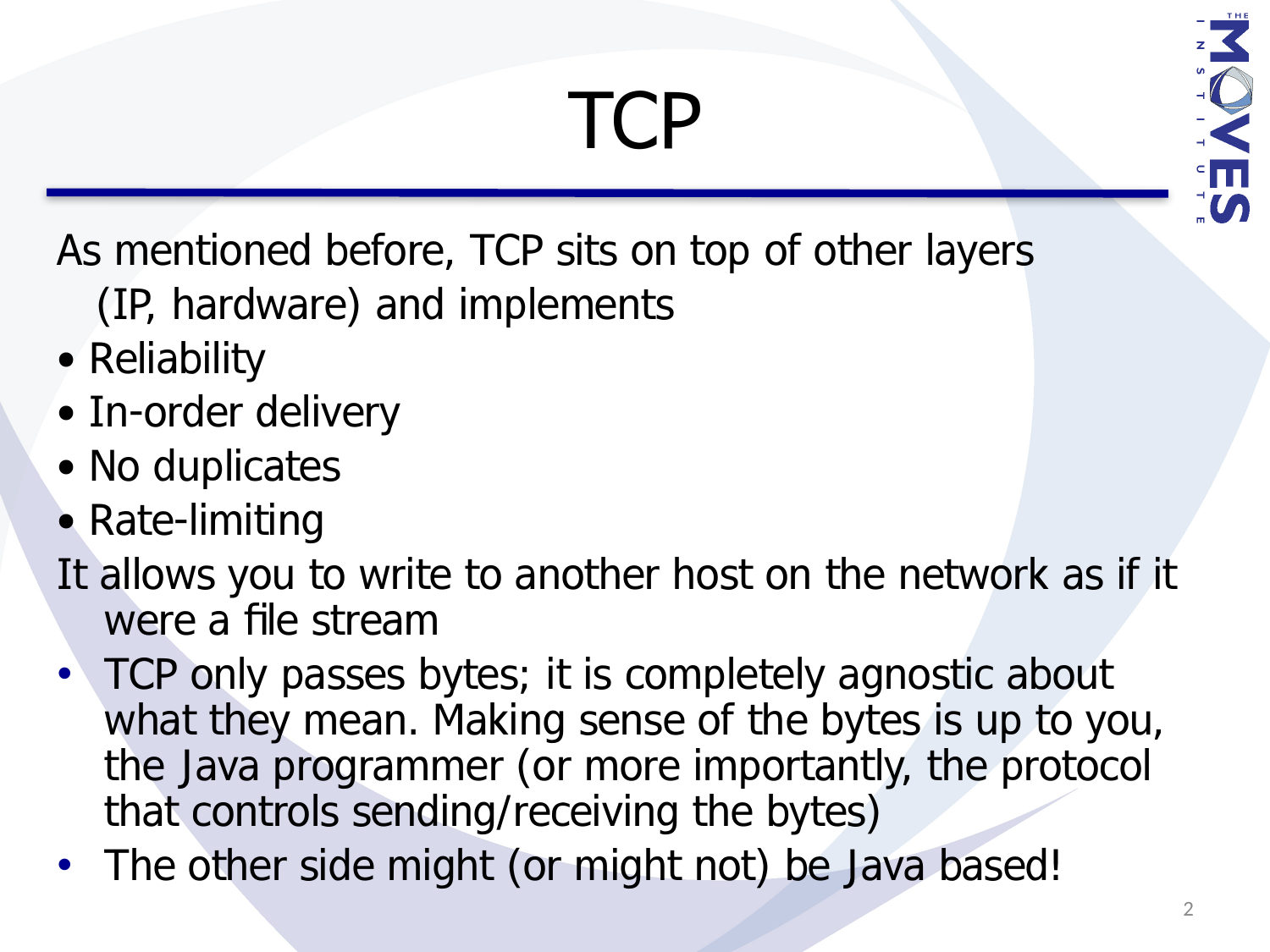

# TCP
As mentioned before, TCP sits on top of other layers
   (IP, hardware) and implements
• Reliability
• In-order delivery
• No duplicates
• Rate-limiting
It allows you to write to another host on the network as if it were a file stream
TCP only passes bytes; it is completely agnostic about what they mean. Making sense of the bytes is up to you, the Java programmer (or more importantly, the protocol that controls sending/receiving the bytes)
The other side might (or might not) be Java based!
2